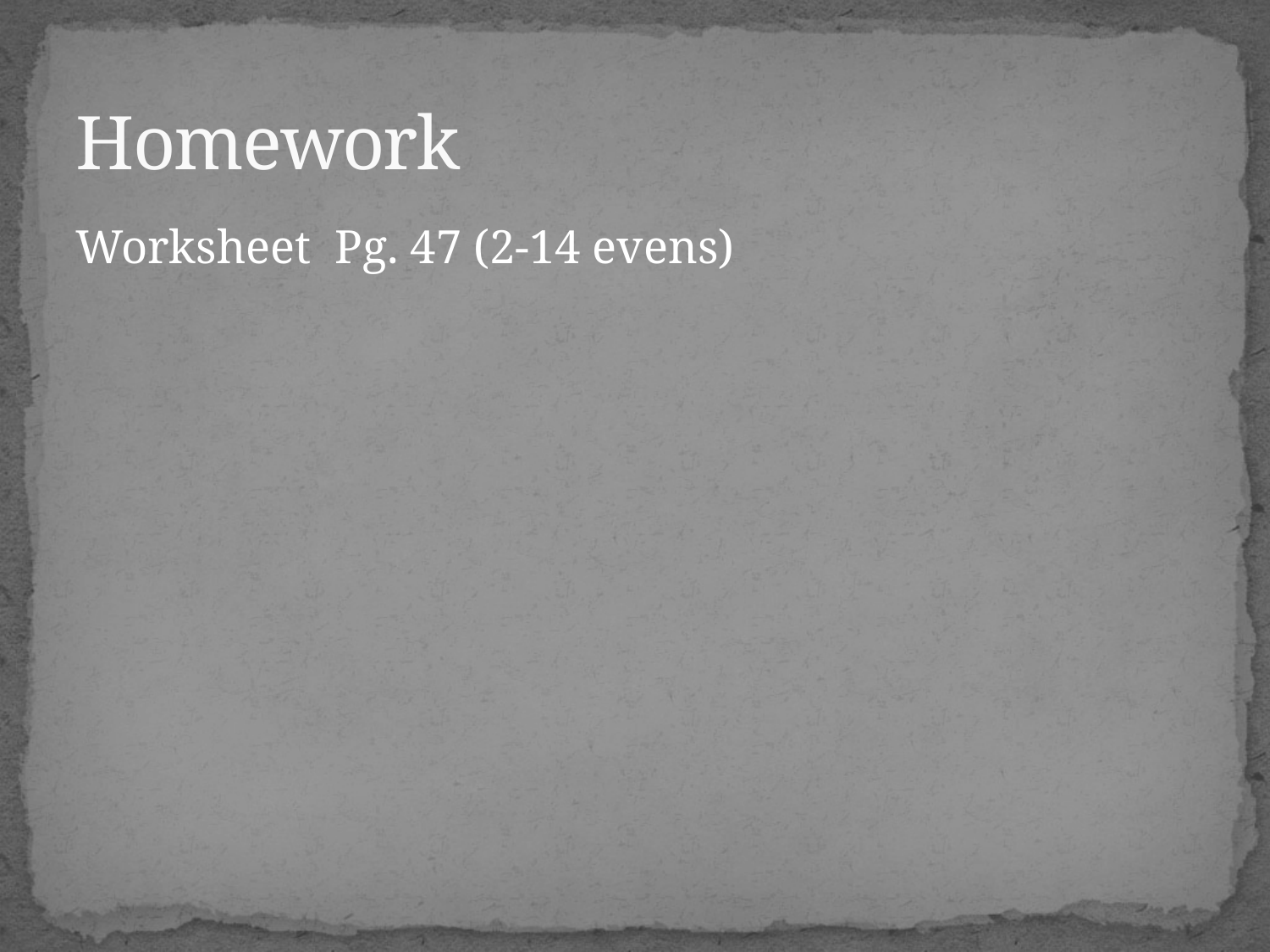

# Homework
Worksheet  Pg. 47 (2-14 evens)